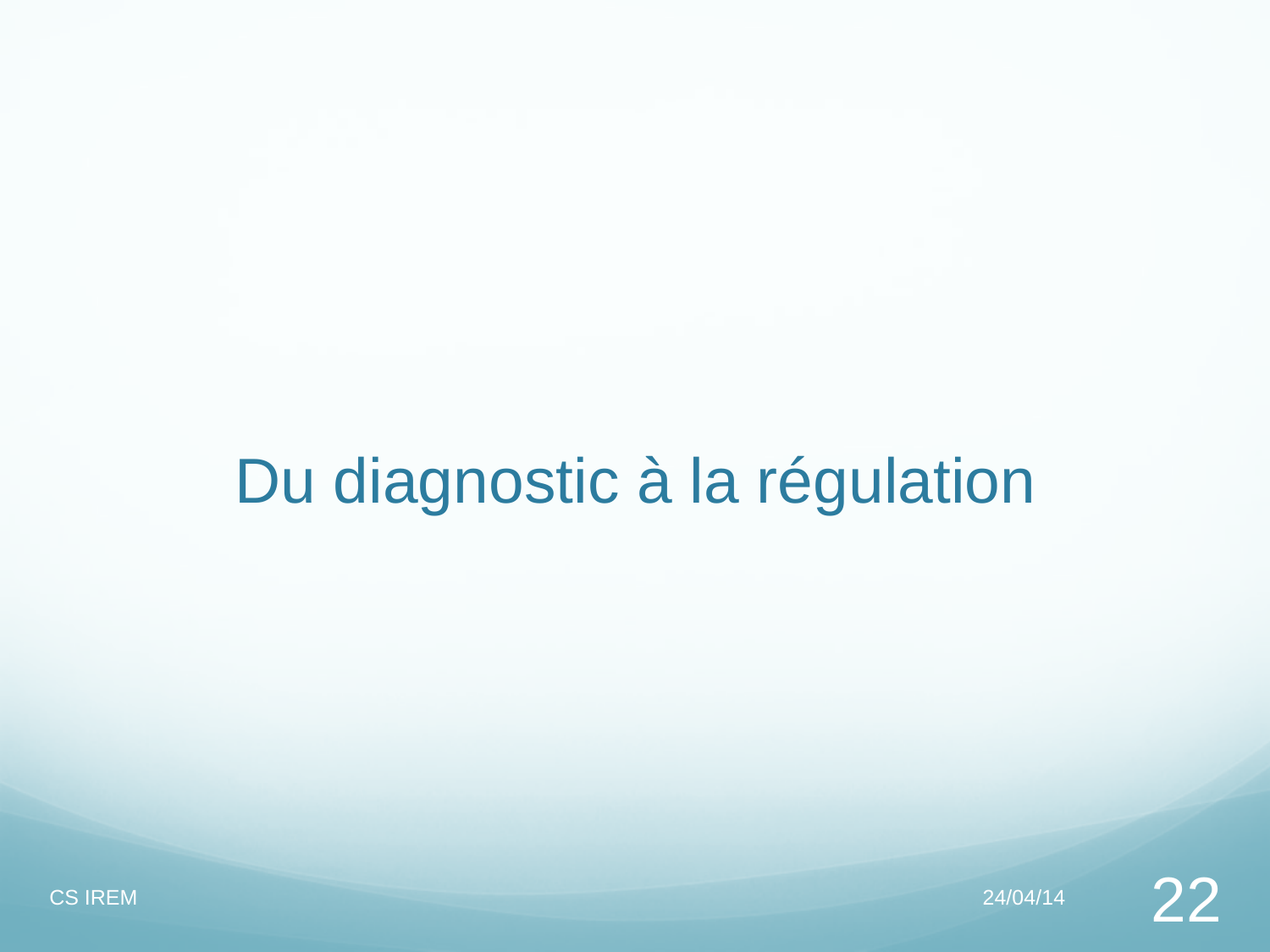

# Du diagnostic à la régulation

CS IREM
24/04/14
22